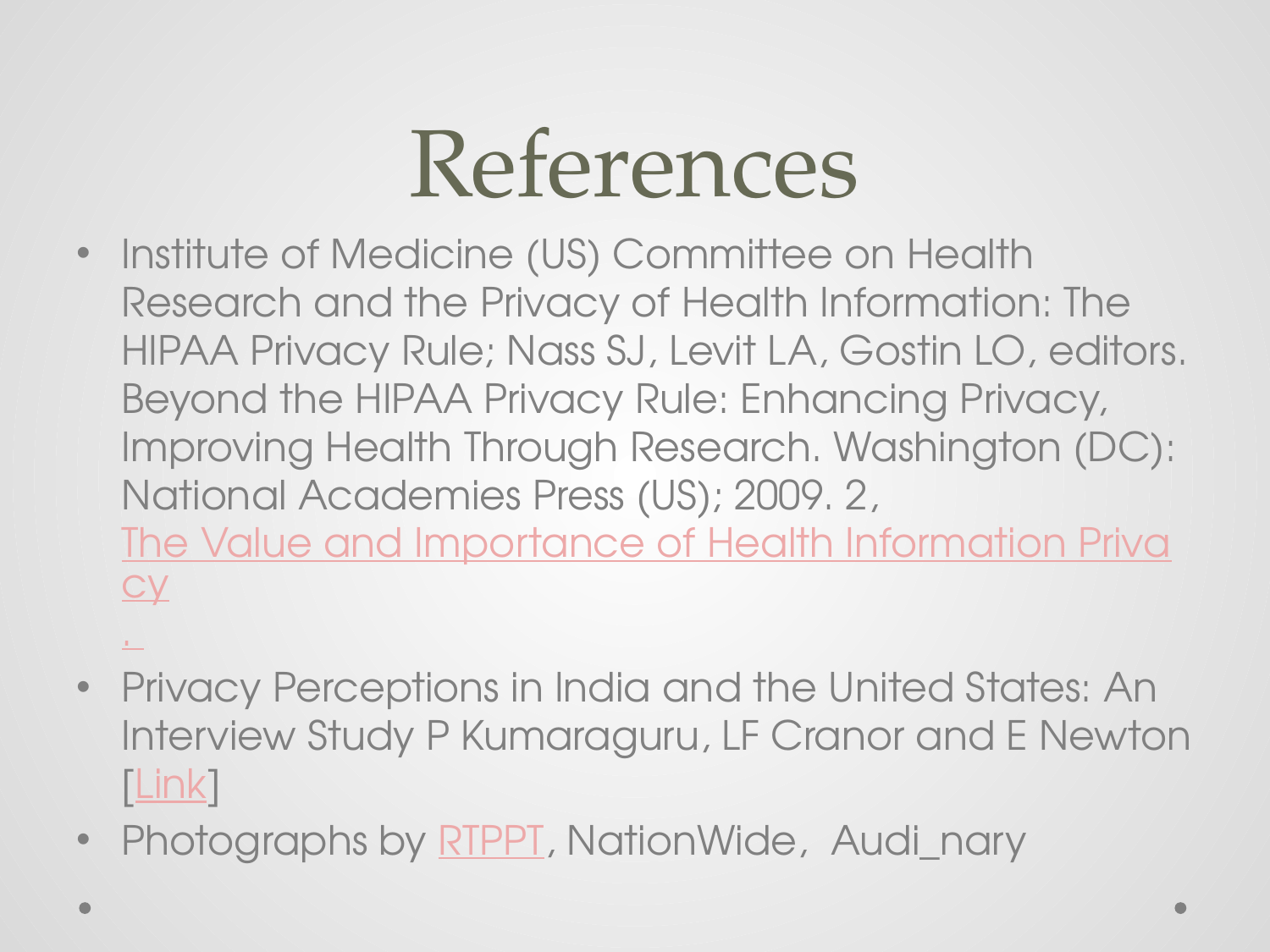

# References
Institute of Medicine (US) Committee on Health Research and the Privacy of Health Information: The HIPAA Privacy Rule; Nass SJ, Levit LA, Gostin LO, editors. Beyond the HIPAA Privacy Rule: Enhancing Privacy, Improving Health Through Research. Washington (DC): National Academies Press (US); 2009. 2, The Value and Importance of Health Information Privacy.
Privacy Perceptions in India and the United States: An Interview Study P Kumaraguru, LF Cranor and E Newton [Link]
Photographs by RTPPT, NationWide,  Audi_nary